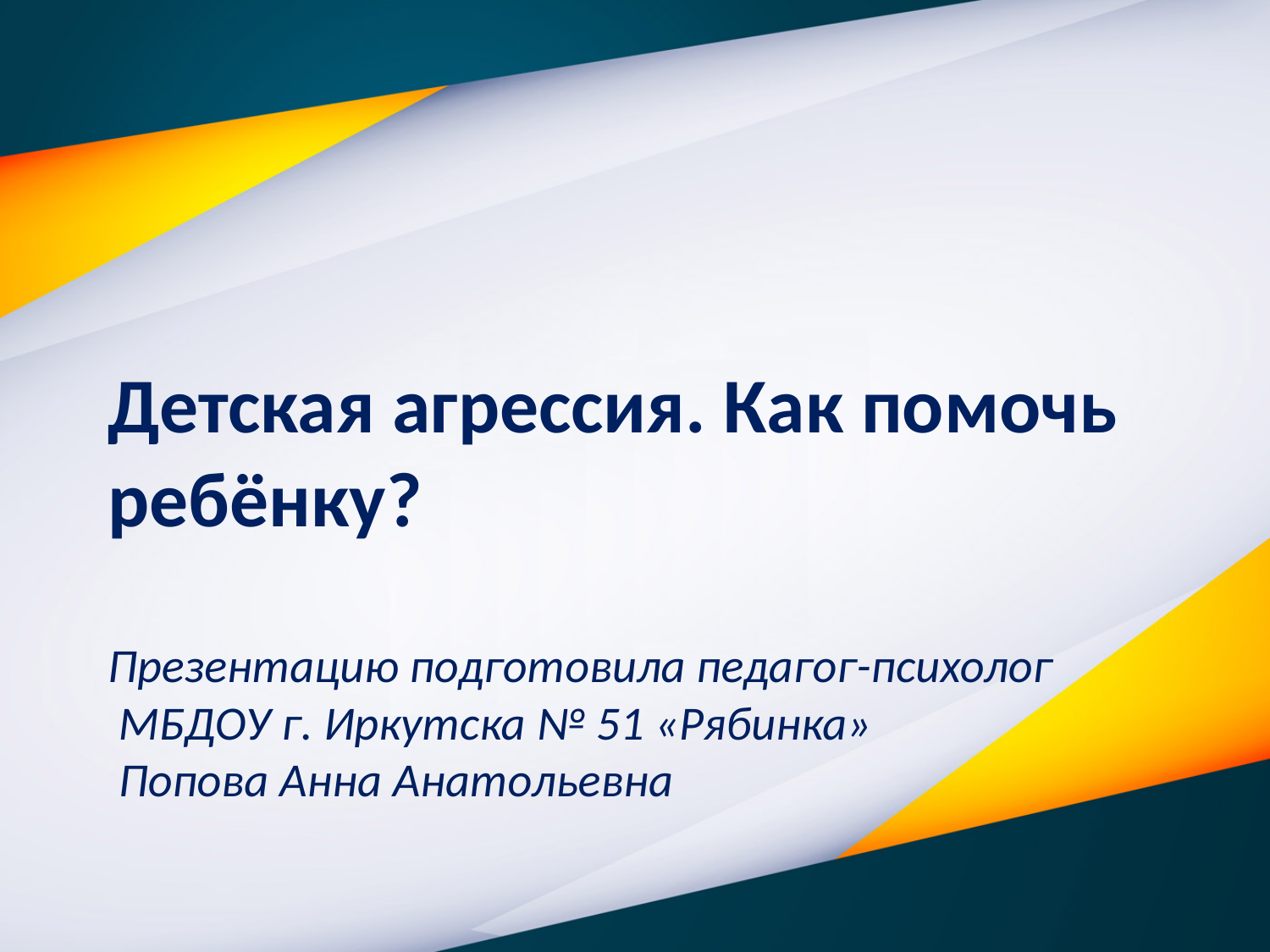

# Детская агрессия. Как помочь ребёнку? Презентацию подготовила педагог-психолог МБДОУ г. Иркутска № 51 «Рябинка» Попова Анна Анатольевна